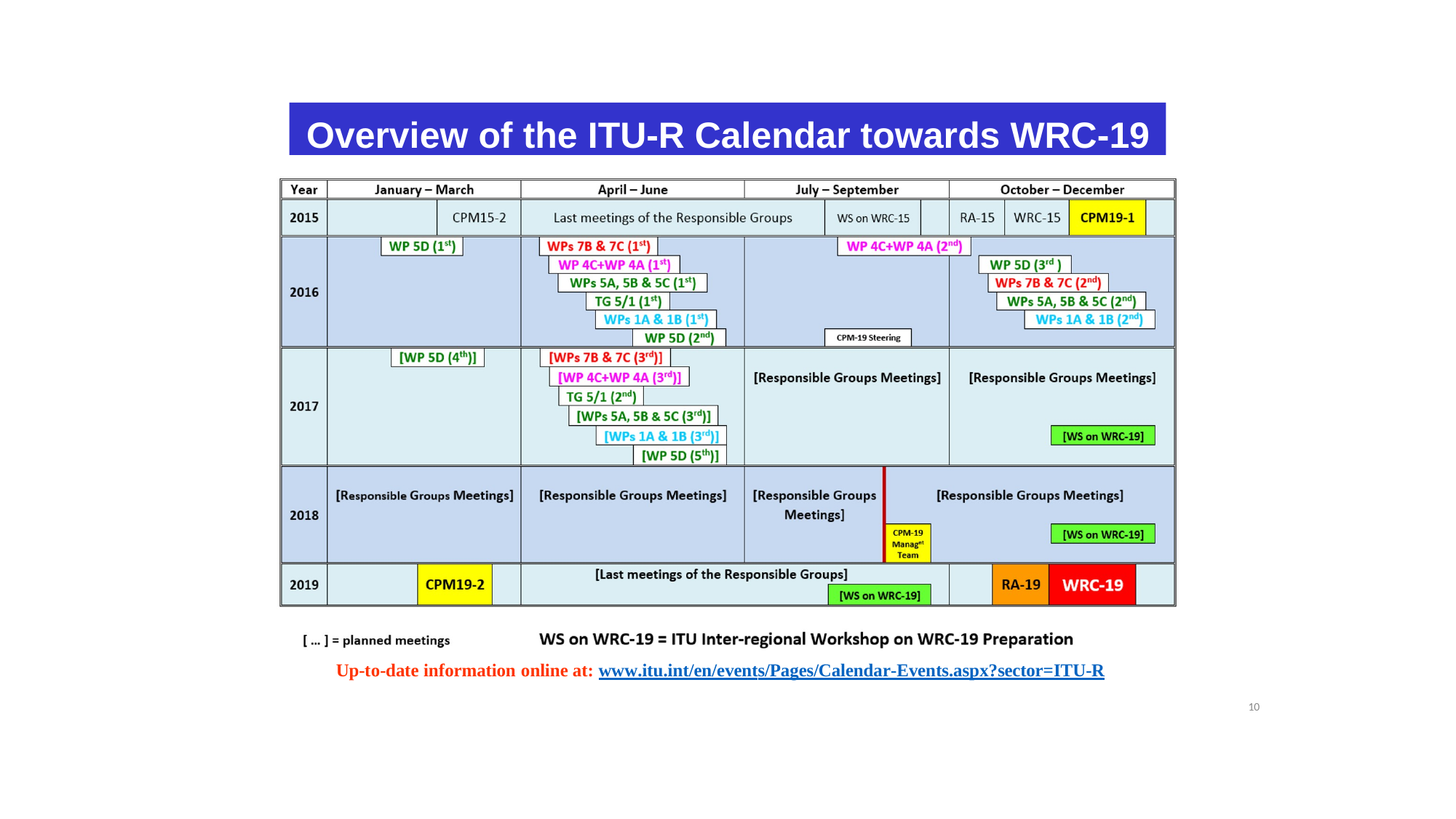

Overview of the ITU-R Calendar towards WRC-19

Up-to-date information online at: www.itu.int/en/events/Pages/Calendar-Events.aspx?sector=ITU-R
10